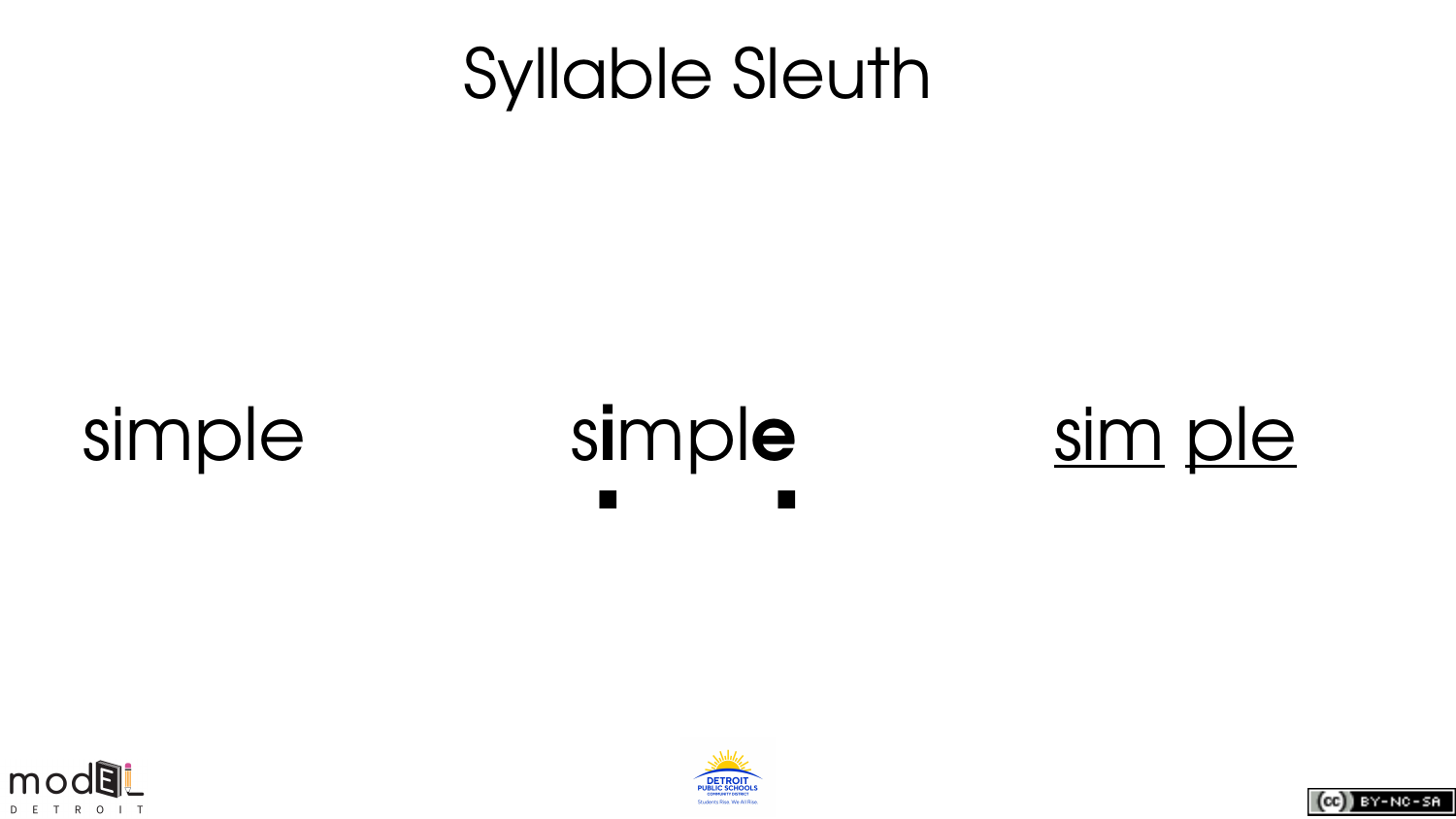

# Syllable Sleuth

simple

simple

sim ple

.
.